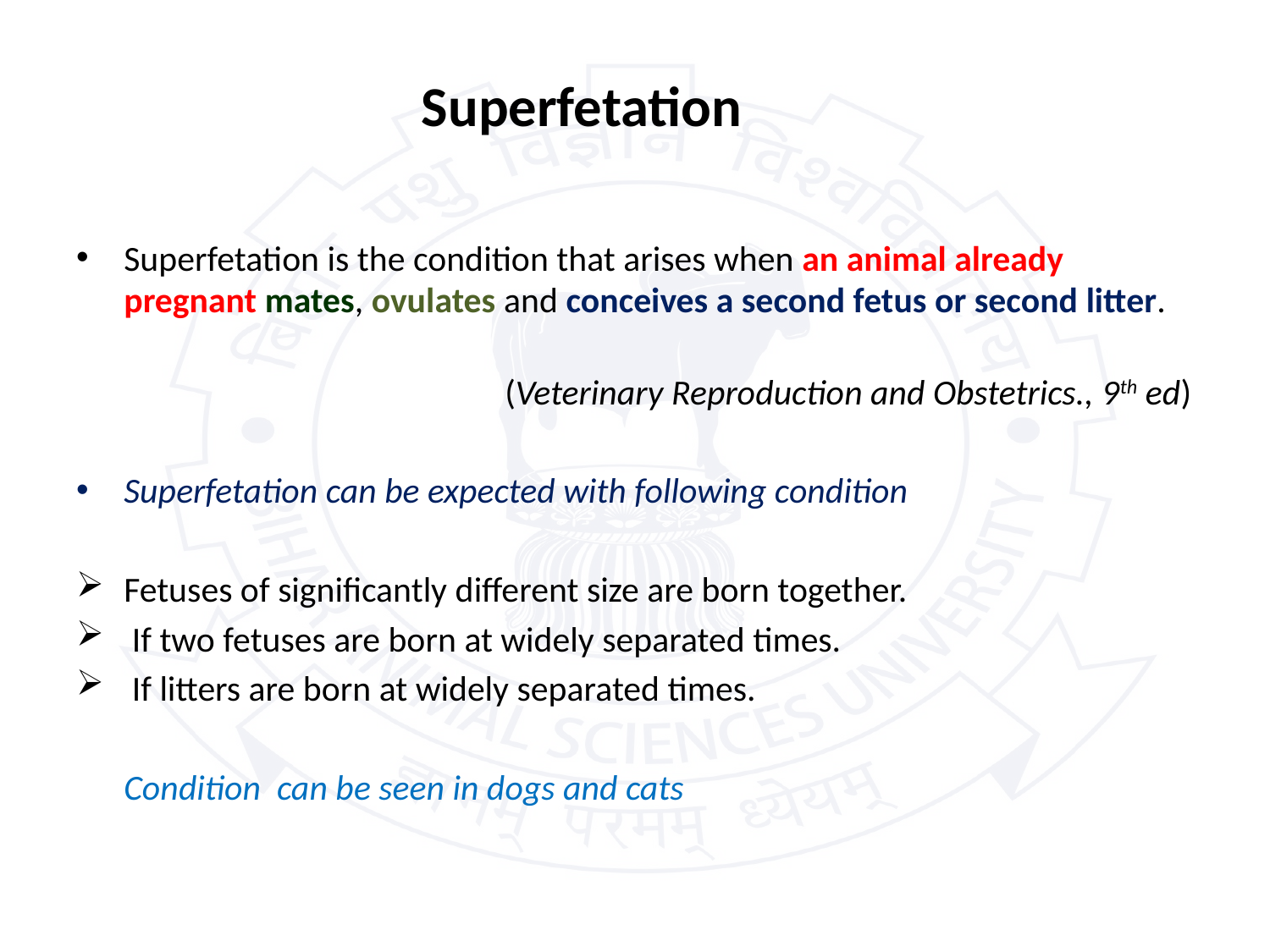

# Superfetation

Superfetation is the condition that arises when an animal already pregnant mates, ovulates and conceives a second fetus or second litter.
				(Veterinary Reproduction and Obstetrics., 9th ed)

Superfetation can be expected with following condition

Fetuses of significantly different size are born together.
 If two fetuses are born at widely separated times.
 If litters are born at widely separated times.

	Condition  can be seen in dogs and cats